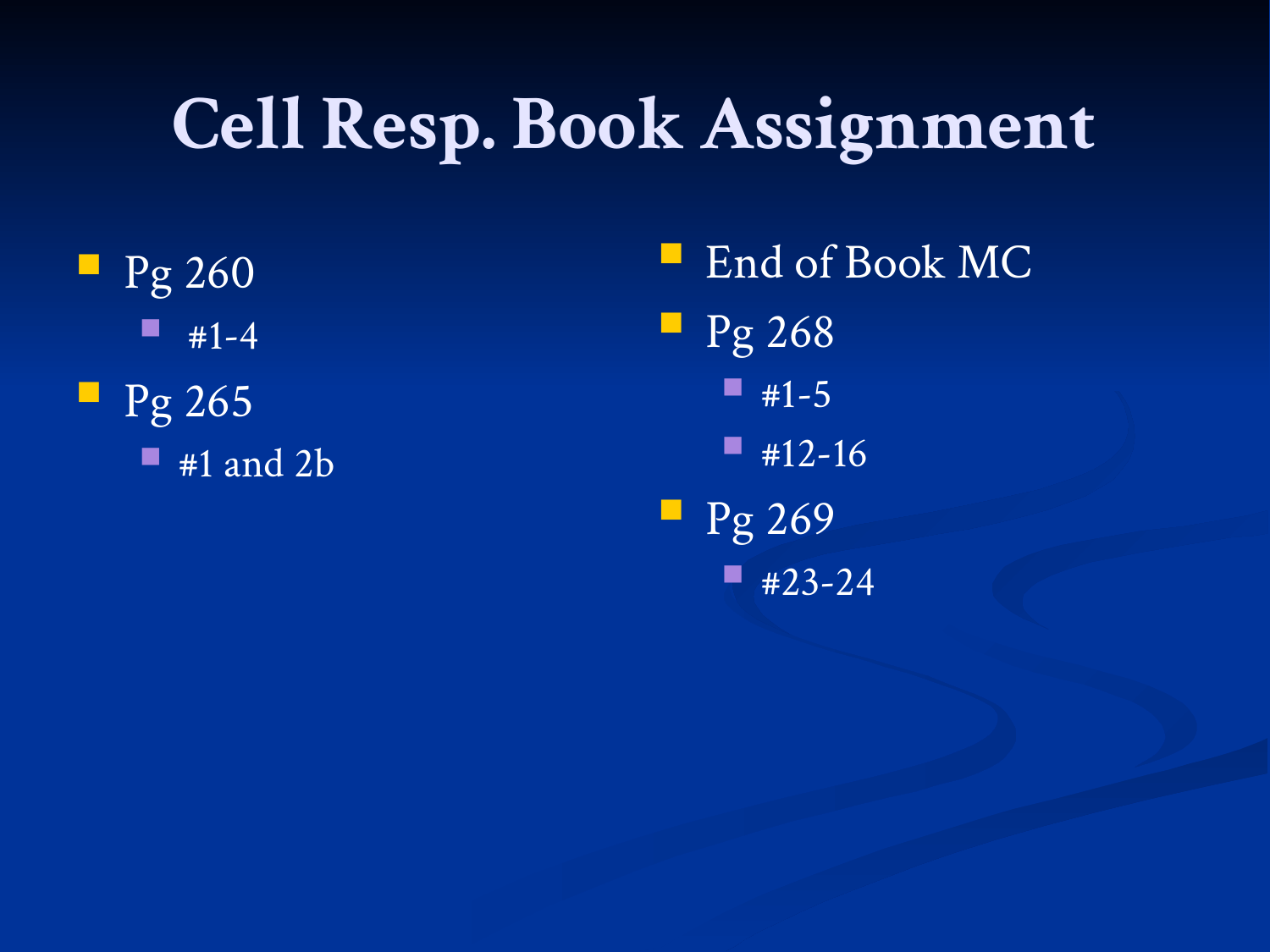

# Cell Resp. Book Assignment
End of Book MC
Pg 268
#1-5
#12-16
Pg 269
#23-24

Pg 260
 #1-4
Pg 265
#1 and 2b